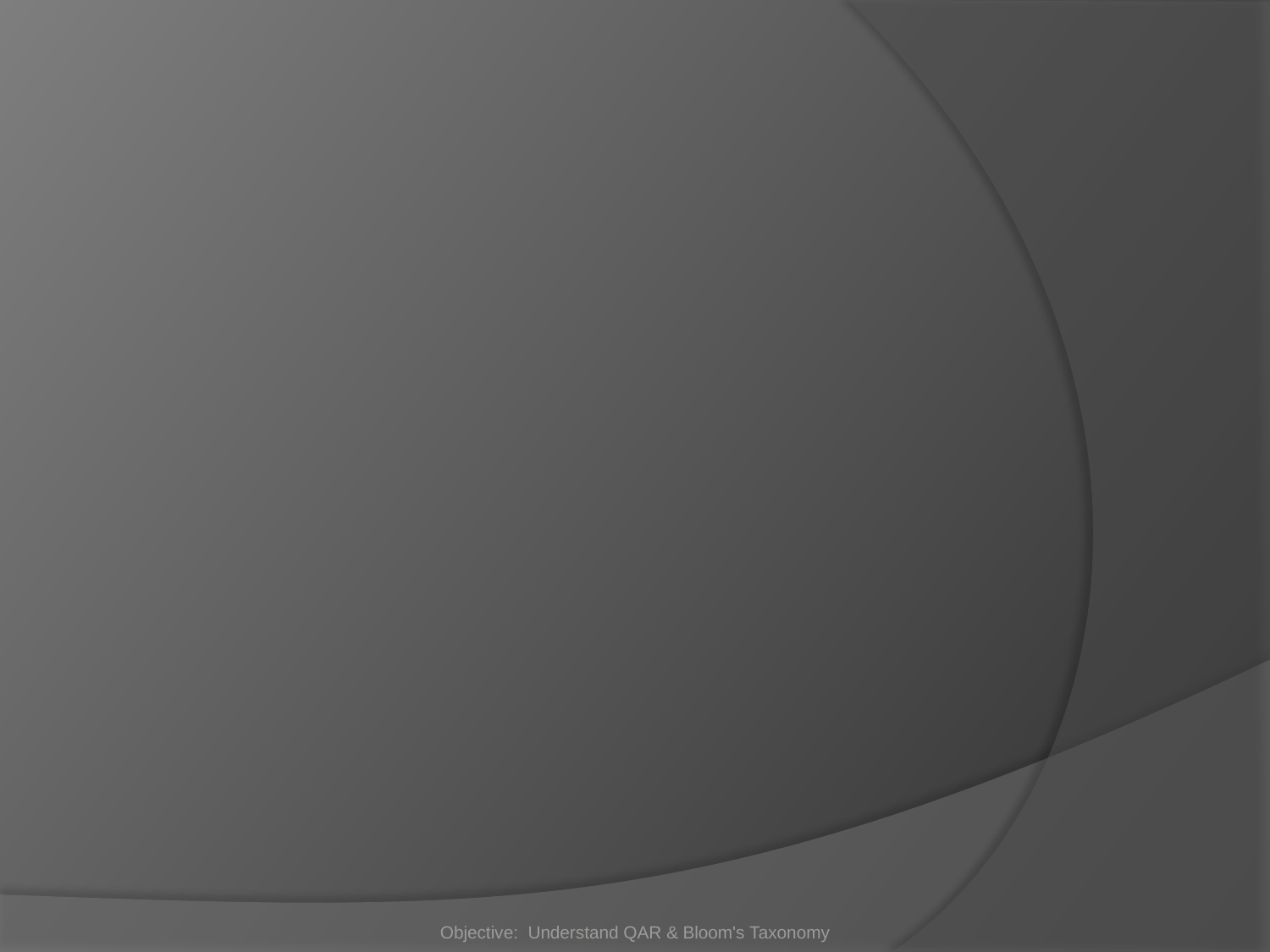

#
Objective:  Understand QAR & Bloom's Taxonomy